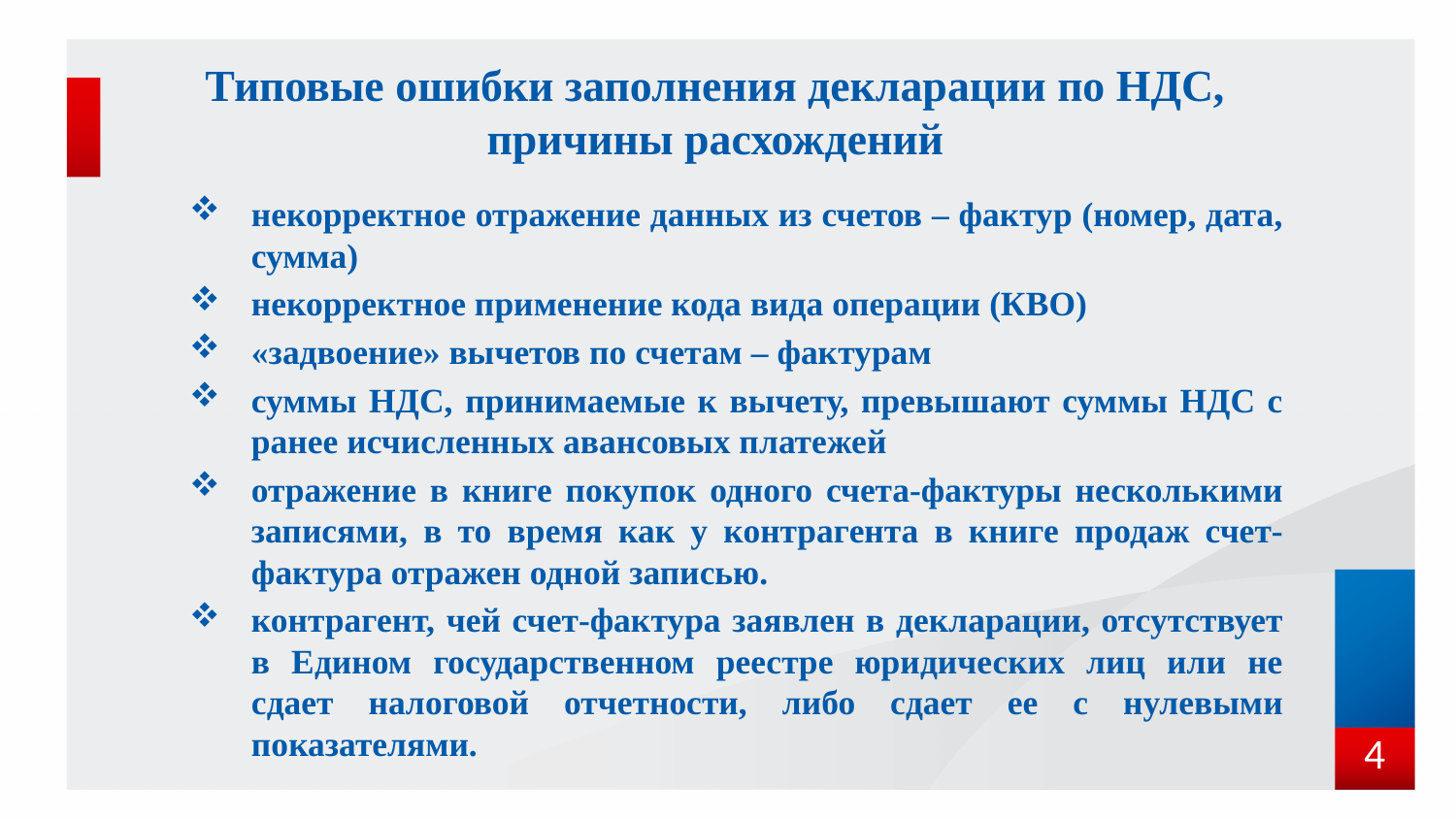

# Типовые ошибки заполнения декларации по НДС, причины расхождений
некорректное отражение данных из счетов – фактур (номер, дата, сумма)
некорректное применение кода вида операции (КВО)
«задвоение» вычетов по счетам – фактурам
суммы НДС, принимаемые к вычету, превышают суммы НДС с ранее исчисленных авансовых платежей
отражение в книге покупок одного счета-фактуры несколькими записями, в то время как у контрагента в книге продаж счет-фактура отражен одной записью.
контрагент, чей счет-фактура заявлен в декларации, отсутствует в Едином государственном реестре юридических лиц или не сдает налоговой отчетности, либо сдает ее с нулевыми показателями.

4